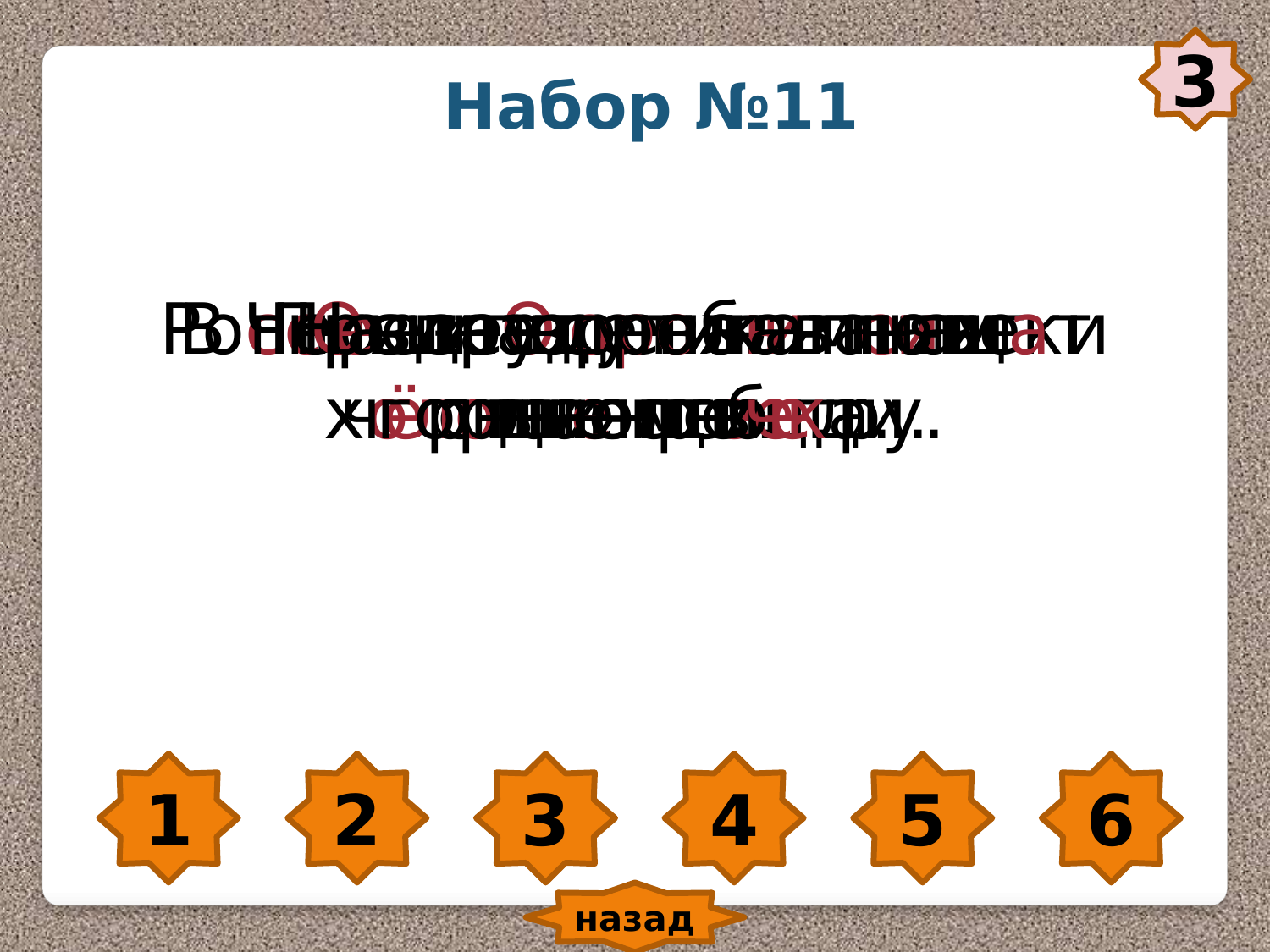

3
Набор №11
Россия и Осетия – навеки вместе.
Через перевал летят стаи птиц.
В гнезде воробья пищат птенцы.
Осина дрожит на холодном ветру.
На пруду плавают чёрные лебеди.
Прыгает по камням горная речка.
1
2
3
4
5
6
назад